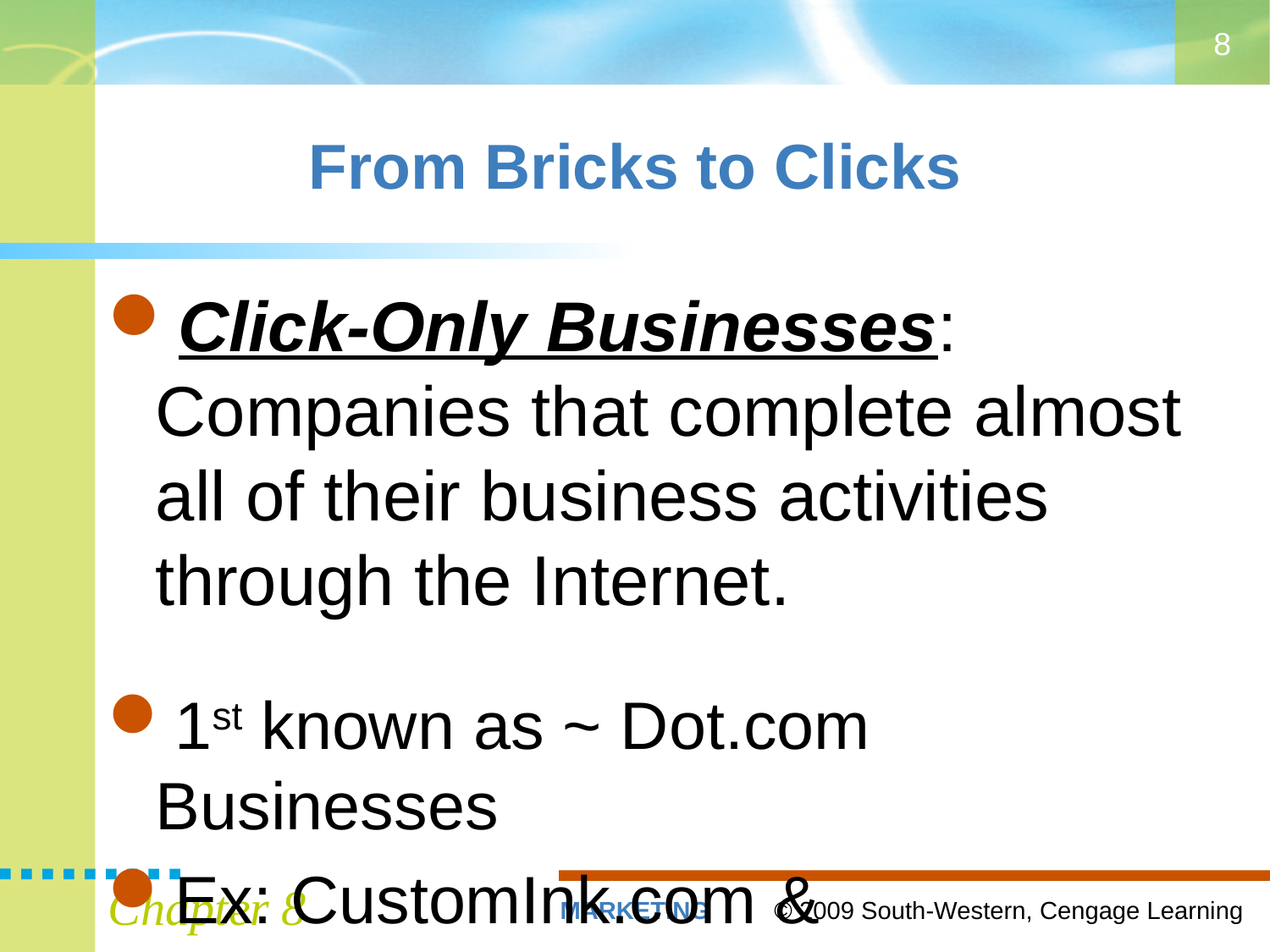

8
# From Bricks to Clicks
Click-Only Businesses: Companies that complete almost all of their business activities through the Internet.

1st known as ~ Dot.com Businesses
Ex: CustomInk.com & EastBay.com
Chapter 8